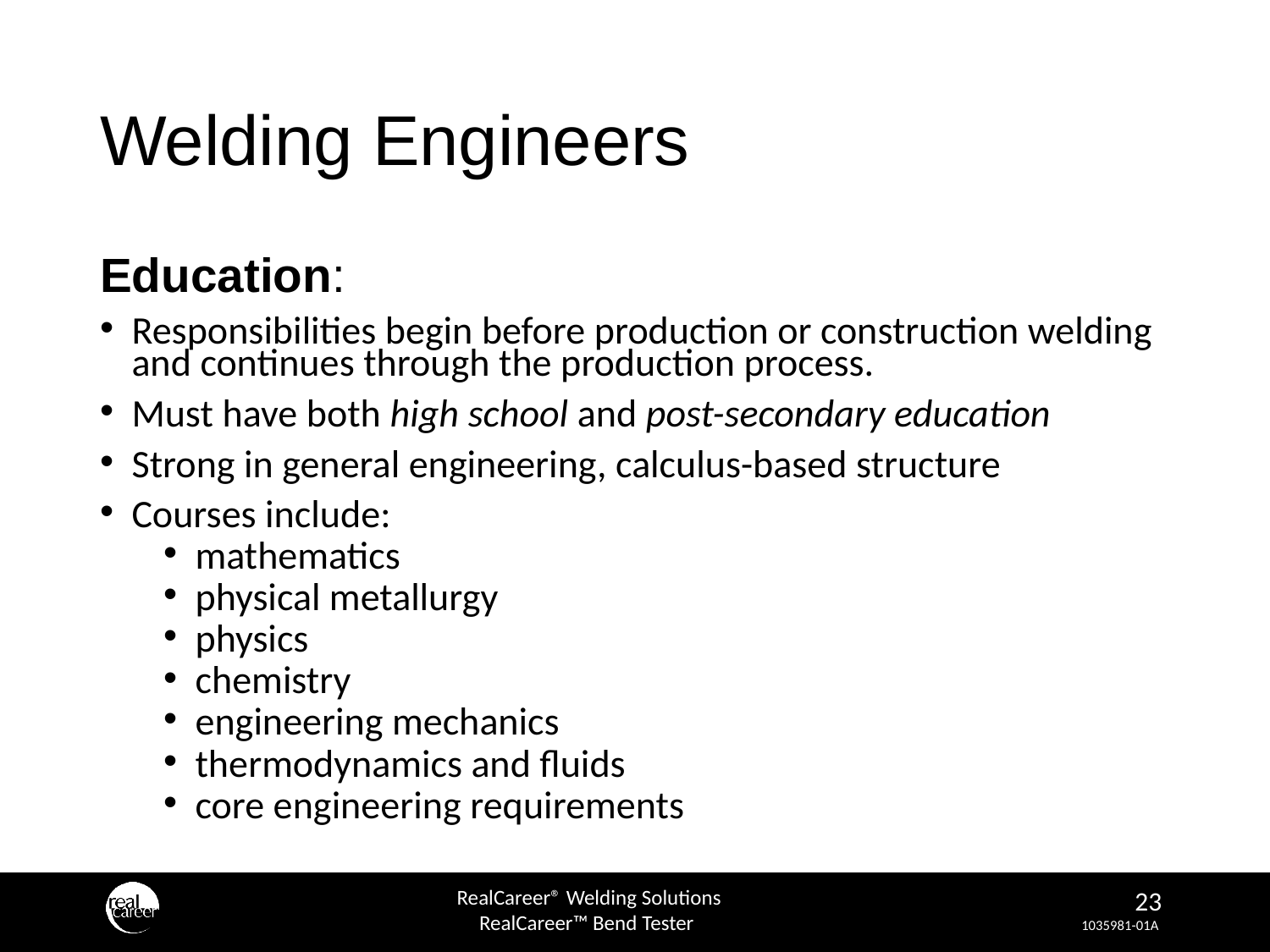

# Welding Engineers
Education:
Responsibilities begin before production or construction welding and continues through the production process.
Must have both high school and post-secondary education
Strong in general engineering, calculus-based structure
Courses include:
mathematics
physical metallurgy
physics
chemistry
engineering mechanics
thermodynamics and fluids
core engineering requirements